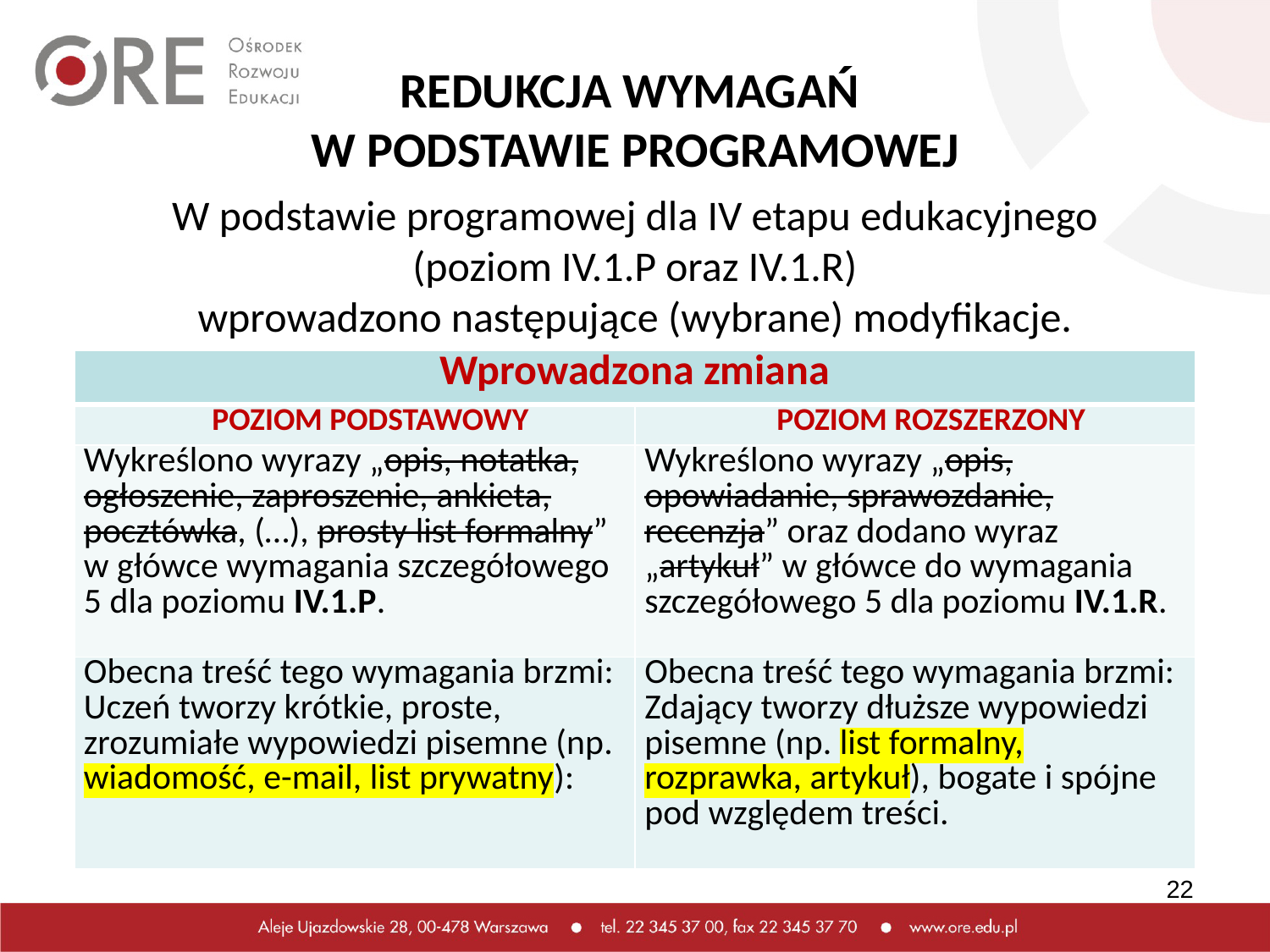

# REDUKCJA WYMAGAŃ W PODSTAWIE PROGRAMOWEJ
W podstawie programowej dla IV etapu edukacyjnego
(poziom IV.1.P oraz IV.1.R)
wprowadzono następujące (wybrane) modyfikacje.
| Wprowadzona zmiana |  |
| --- | --- |
| POZIOM PODSTAWOWY | POZIOM ROZSZERZONY |
| Wykreślono wyrazy „opis, notatka, ogłoszenie, zaproszenie, ankieta, pocztówka, (…), prosty list formalny” w główce wymagania szczegółowego 5 dla poziomu IV.1.P. | Wykreślono wyrazy „opis, opowiadanie, sprawozdanie, recenzja” oraz dodano wyraz „artykuł” w główce do wymagania szczegółowego 5 dla poziomu IV.1.R. |
| Obecna treść tego wymagania brzmi: Uczeń tworzy krótkie, proste, zrozumiałe wypowiedzi pisemne (np. wiadomość, e-mail, list prywatny): | Obecna treść tego wymagania brzmi: Zdający tworzy dłuższe wypowiedzi pisemne (np. list formalny, rozprawka, artykuł), bogate i spójne pod względem treści. |
22